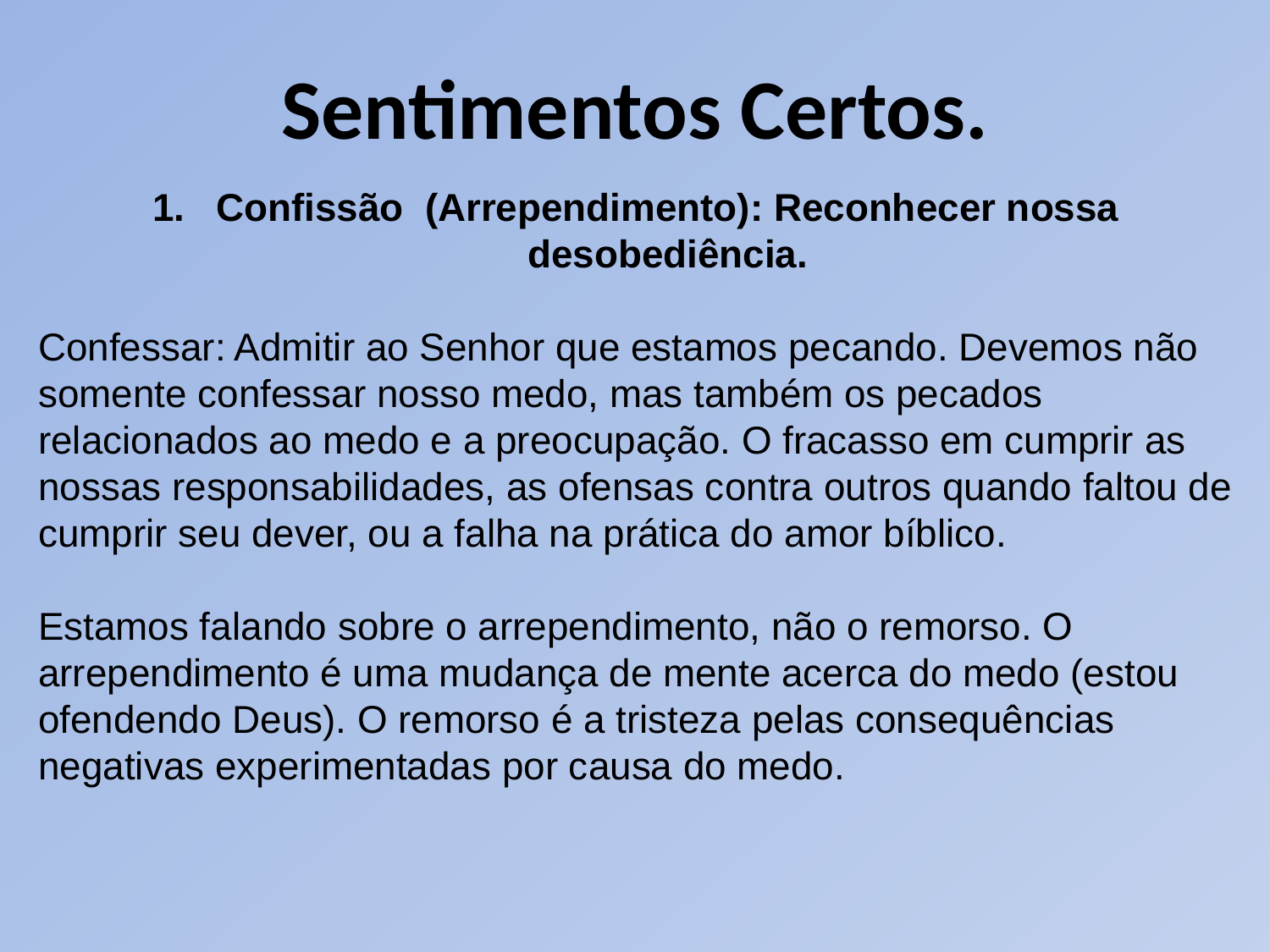

Sentimentos Certos.
Confissão  (Arrependimento): Reconhecer nossa desobediência.

Confessar: Admitir ao Senhor que estamos pecando. Devemos não somente confessar nosso medo, mas também os pecados relacionados ao medo e a preocupação. O fracasso em cumprir as nossas responsabilidades, as ofensas contra outros quando faltou de cumprir seu dever, ou a falha na prática do amor bíblico.

Estamos falando sobre o arrependimento, não o remorso. O arrependimento é uma mudança de mente acerca do medo (estou ofendendo Deus). O remorso é a tristeza pelas consequências negativas experimentadas por causa do medo.